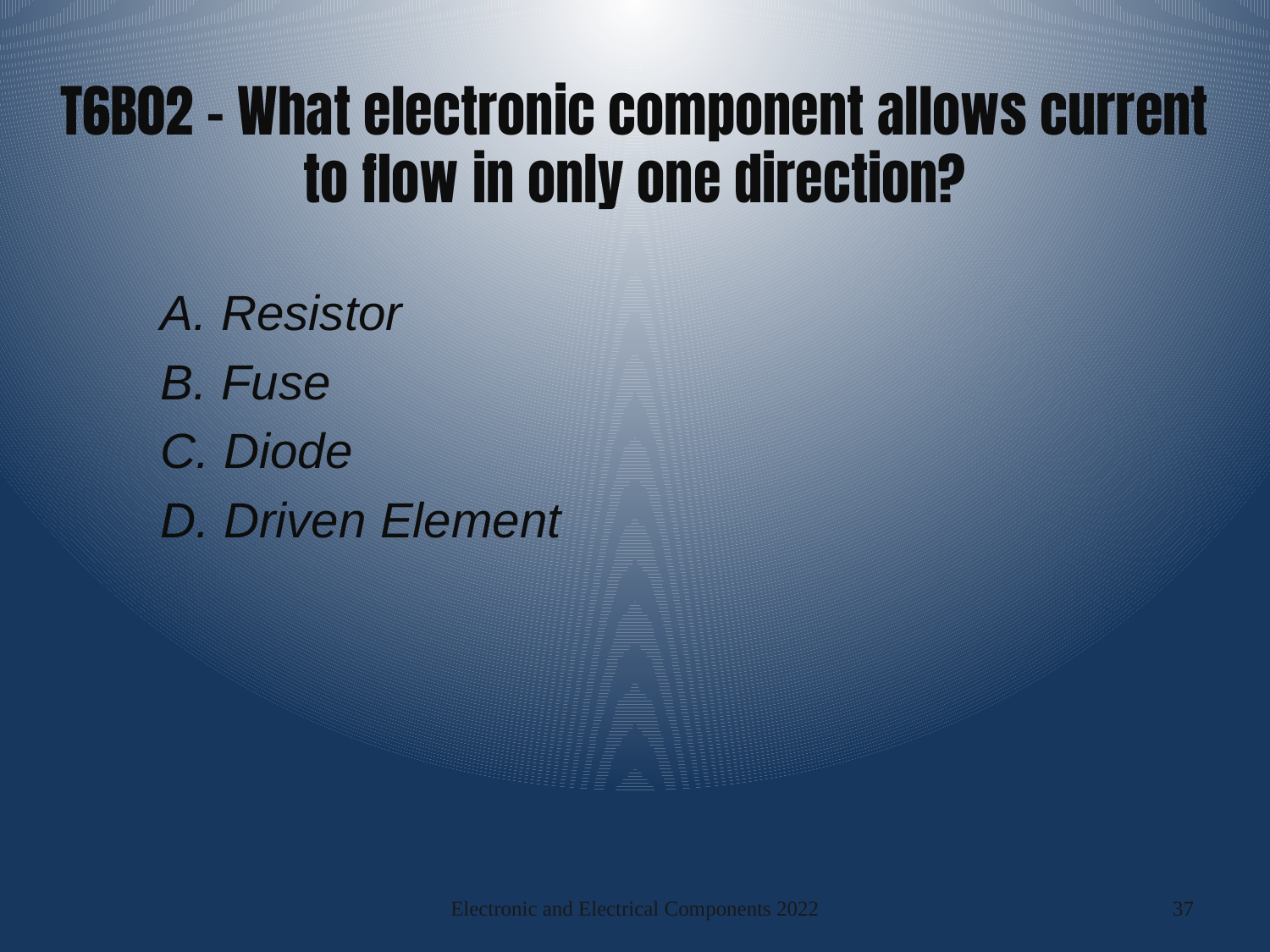

# T6B02 - What electronic component allows current to flow in only one direction?
A. Resistor
B. Fuse
C. Diode
D. Driven Element
Electronic and Electrical Components 2022
37